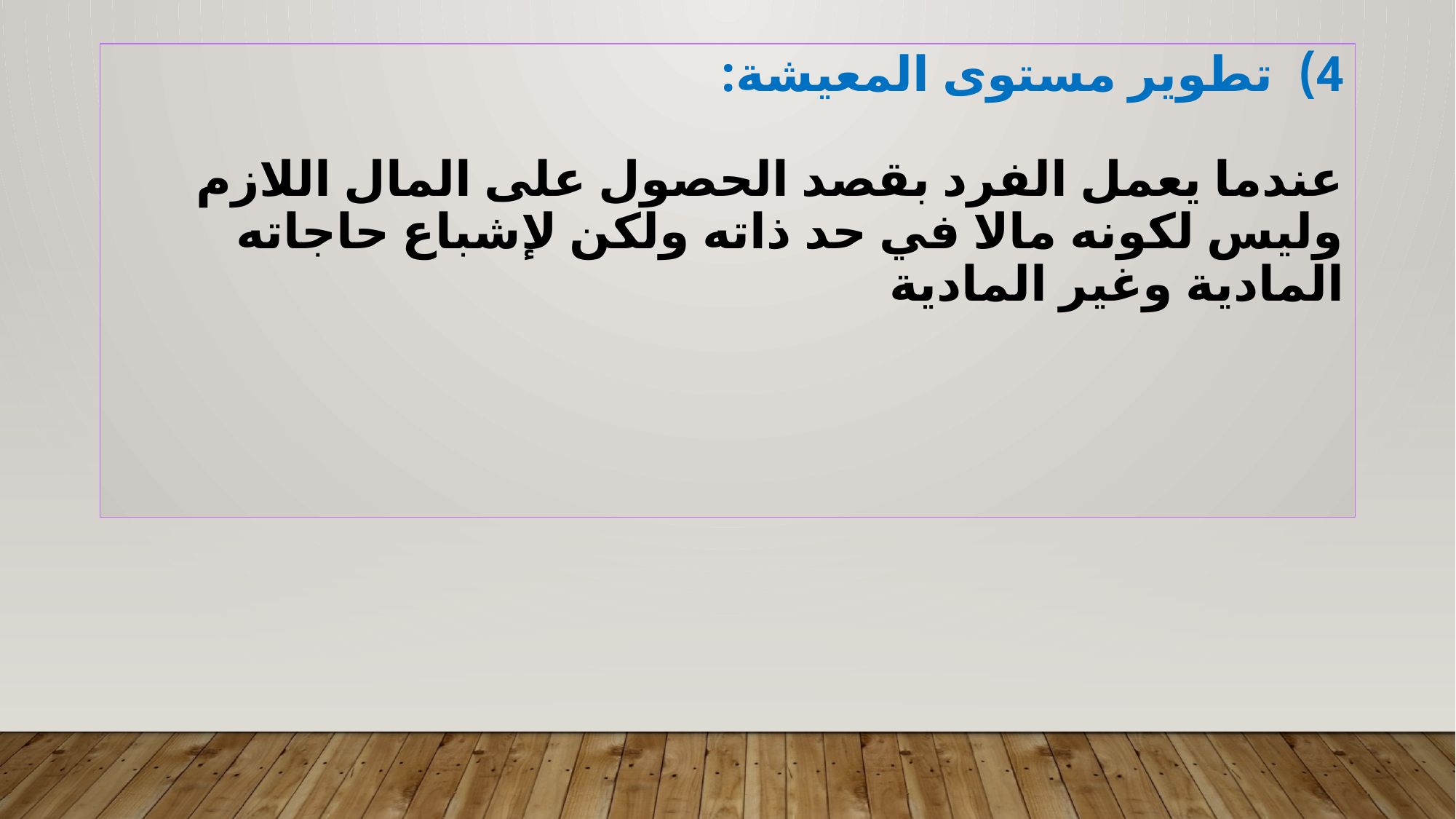

# 4)  تطوير مستوى المعيشة: عندما يعمل الفرد بقصد الحصول على المال اللازم وليس لكونه مالا في حد ذاته ولكن لإشباع حاجاته المادية وغير المادية